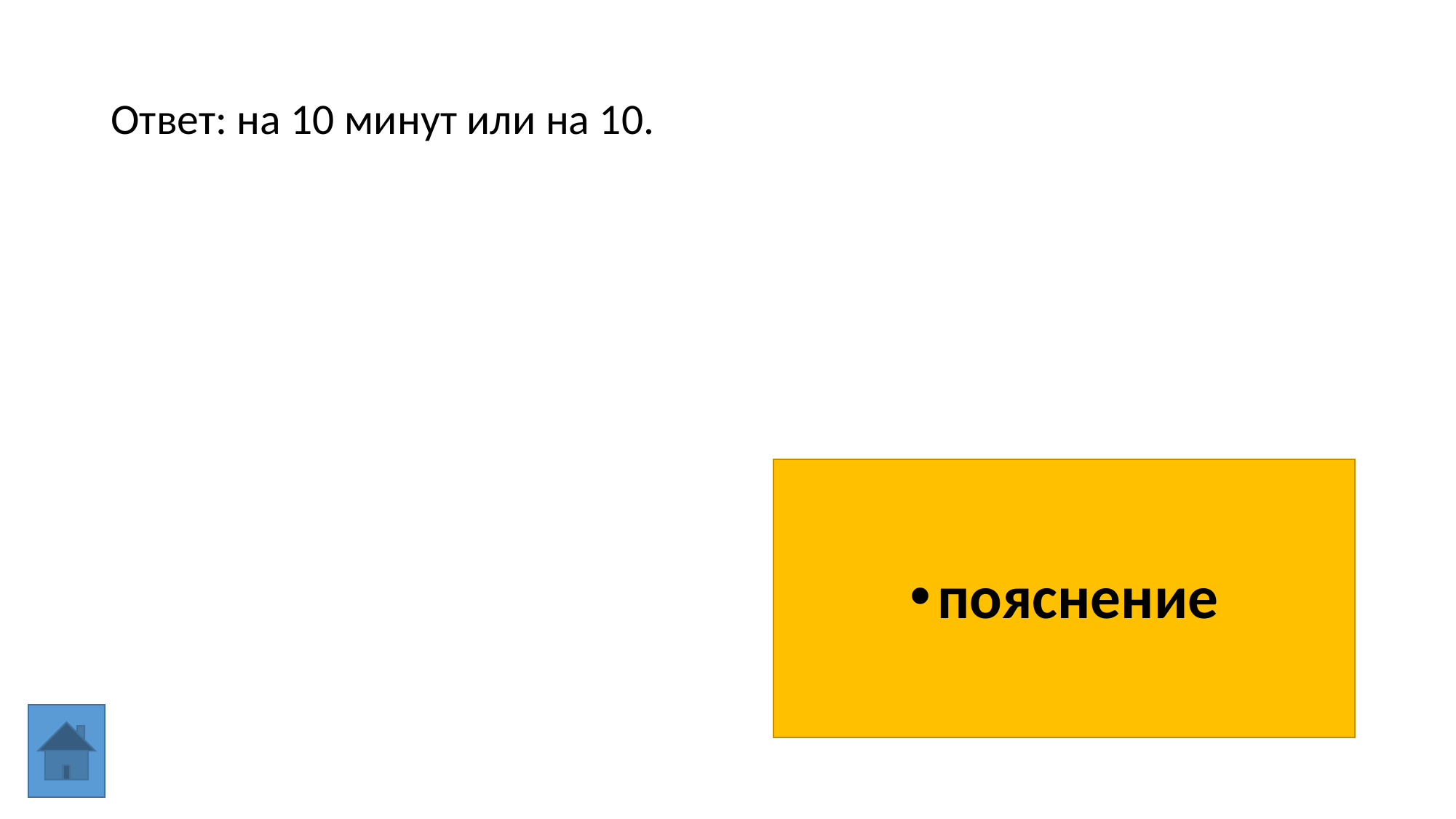

# Ответ: на 10 минут или на 10.
пояснение